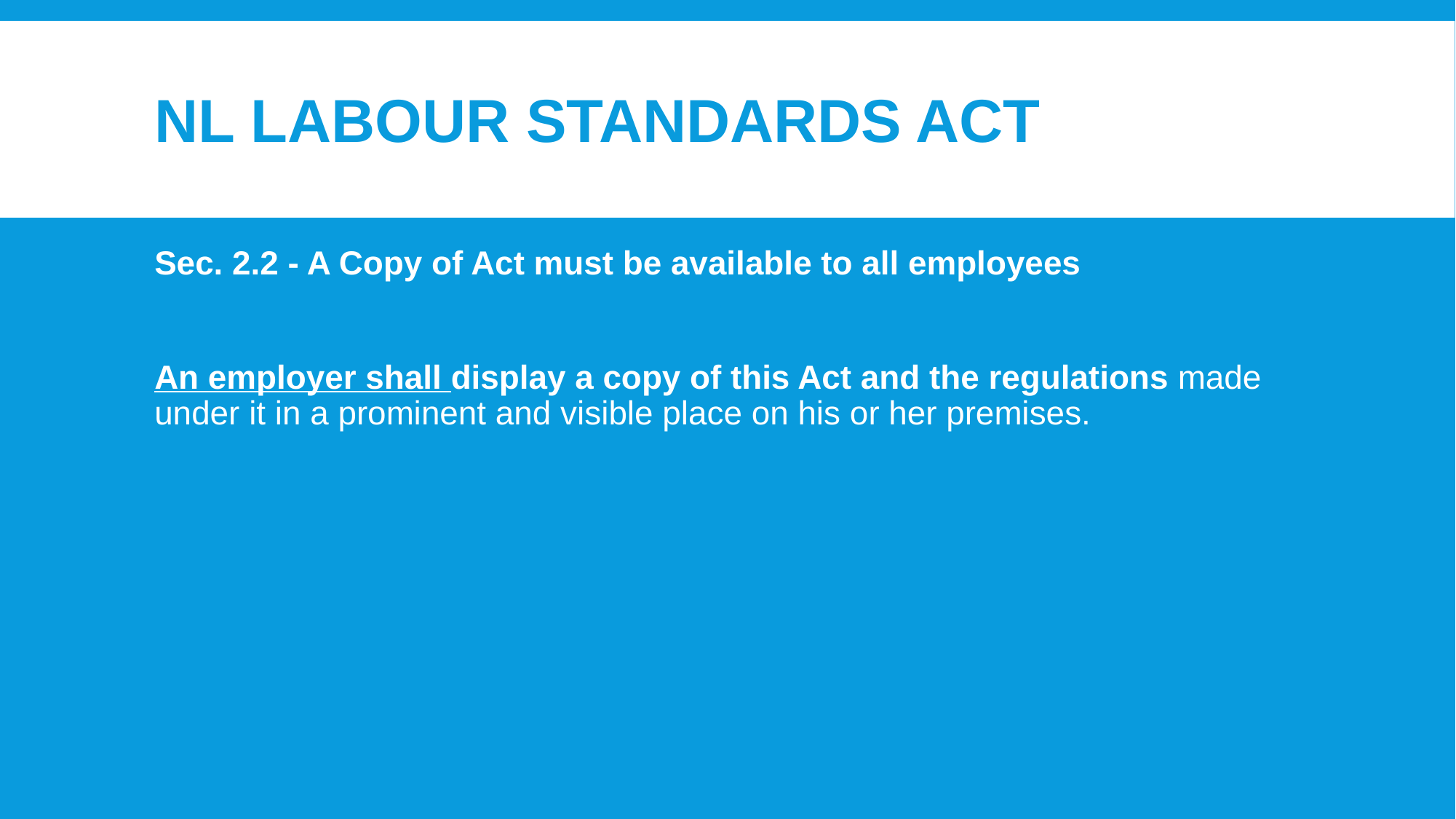

# NL Labour Standards Act
Sec. 2.2 - A Copy of Act must be available to all employees

An employer shall display a copy of this Act and the regulations made under it in a prominent and visible place on his or her premises.